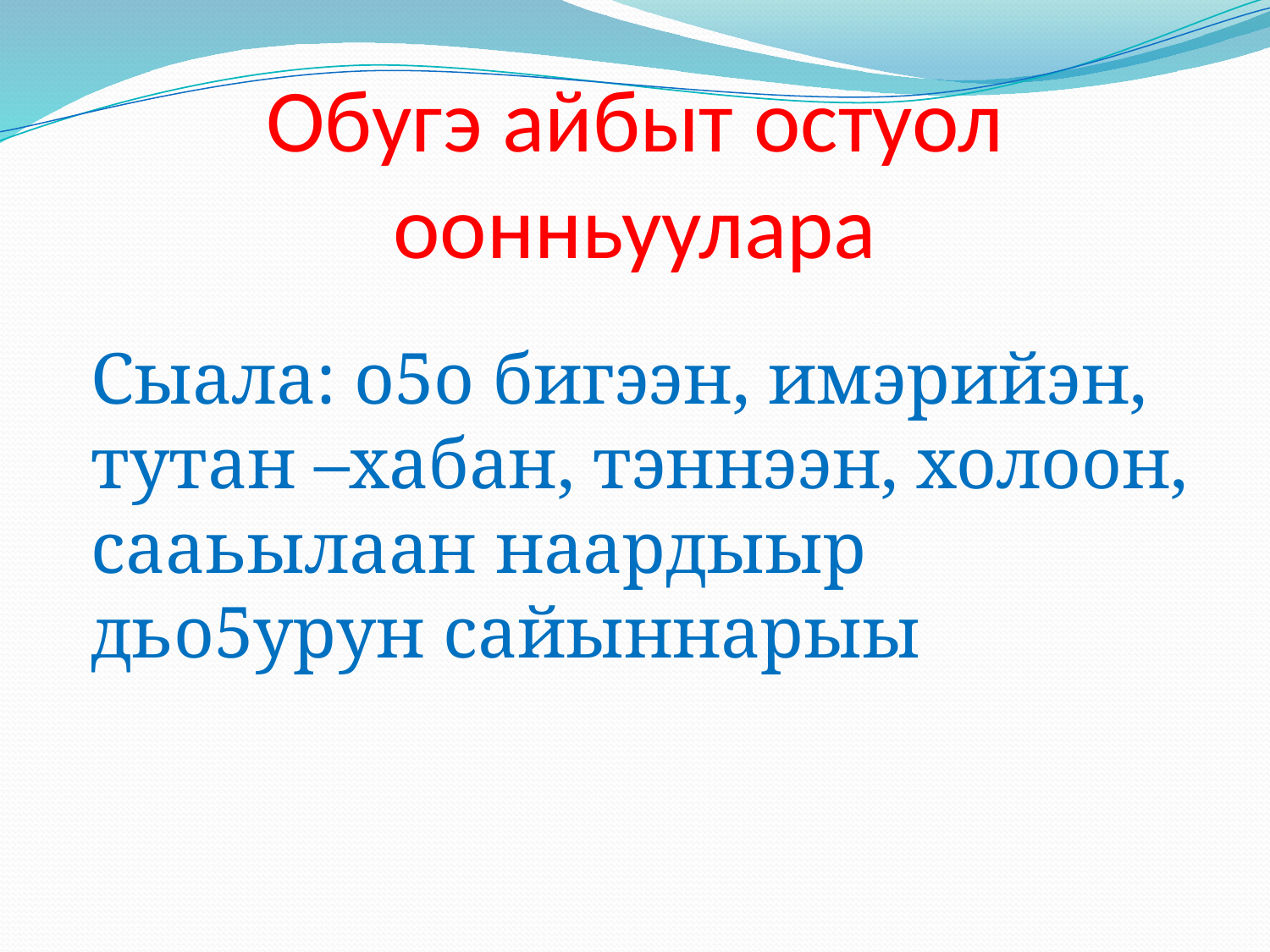

# Обугэ айбыт остуол оонньуулара
Сыала: о5о бигээн, имэрийэн, тутан –хабан, тэннээн, холоон, сааьылаан наардыыр дьо5урун сайыннарыы